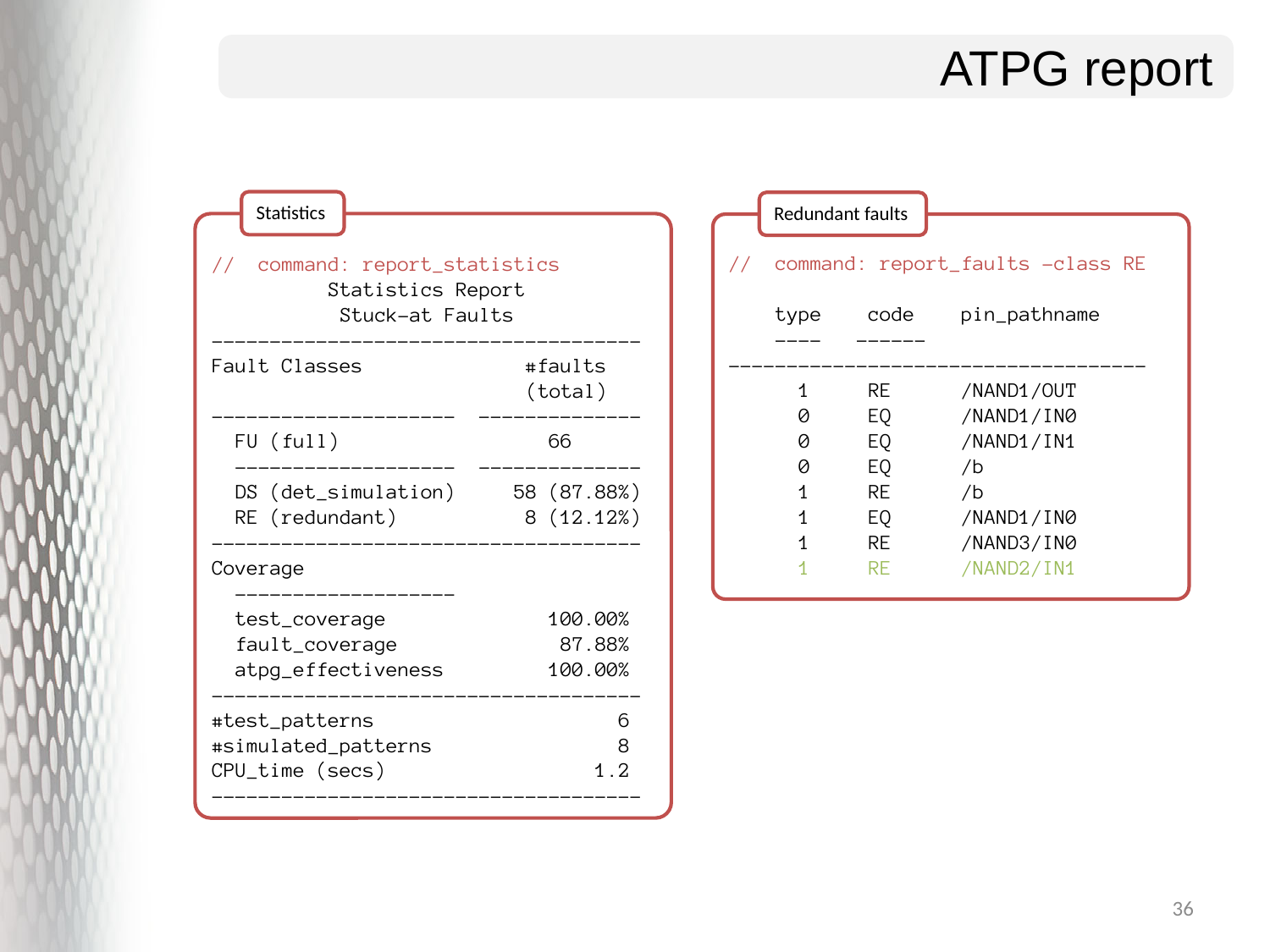

# ATPG report
Statistics

//  command: report_statistics
          Statistics Report
           Stuck-at Faults
-------------------------------------
Fault Classes              #faults
                           (total)
---------------------  --------------
  FU (full)                  66
  -------------------  --------------
  DS (det_simulation)     58 (87.88%)
  RE (redundant)           8 (12.12%)
-------------------------------------
Coverage
  -------------------
  test_coverage              100.00%
  fault_coverage              87.88%
  atpg_effectiveness         100.00%
-------------------------------------
#test_patterns                     6
#simulated_patterns                8
CPU_time (secs)                  1.2
-------------------------------------
Redundant faults

//  command: report_faults -class RE

    type    code    pin_pathname
    ----   ------   ------------------------------------
      1     RE      /NAND1/OUT
      0     EQ      /NAND1/IN0
      0     EQ      /NAND1/IN1
      0     EQ      /b
      1     RE      /b
      1     EQ      /NAND1/IN0
      1     RE      /NAND3/IN0
      1     RE      /NAND2/IN1
36